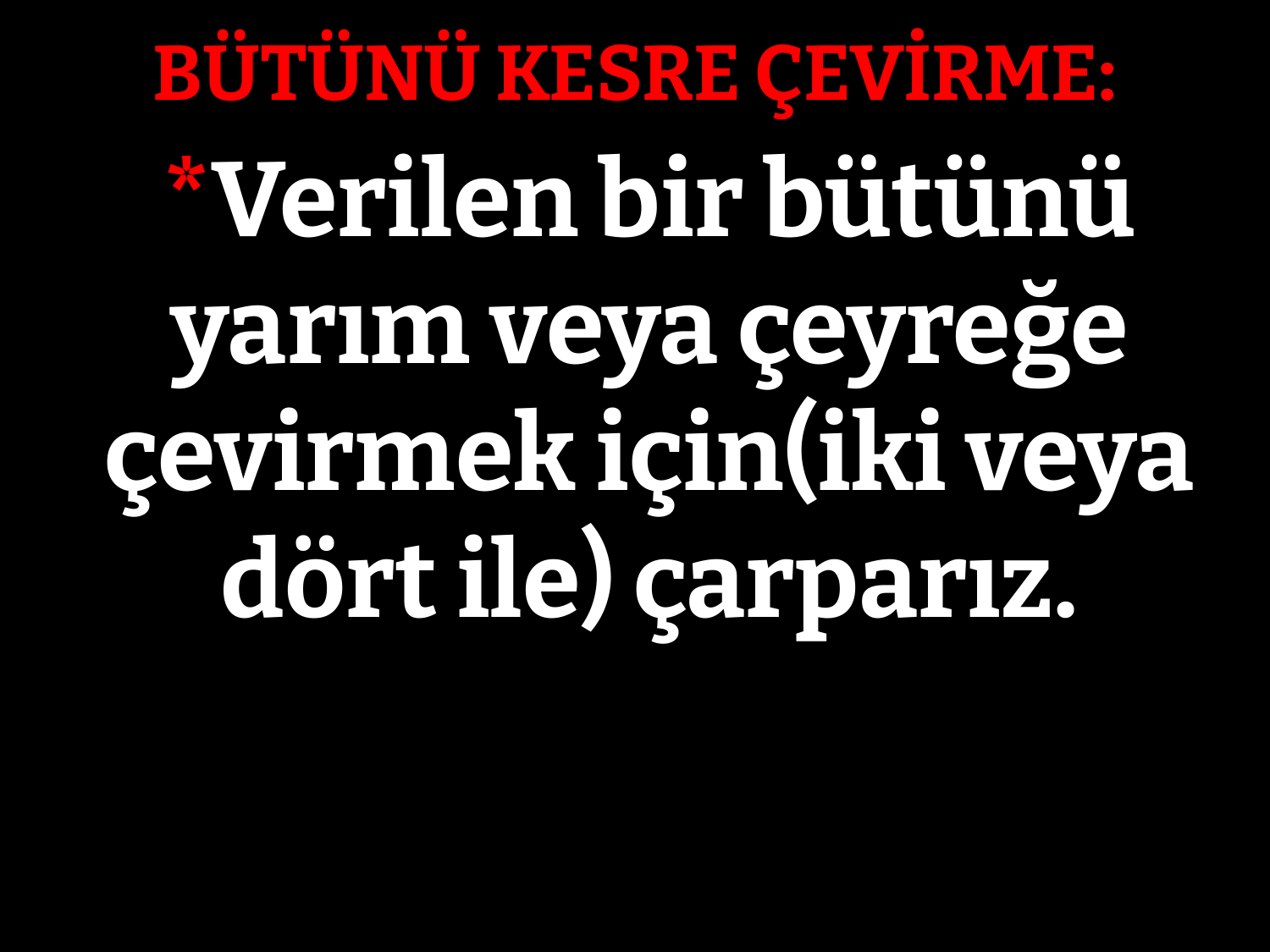

BÜTÜNÜ KESRE ÇEVİRME:
*Verilen bir bütünü yarım veya çeyreğe çevirmek için(iki veya dört ile) çarparız.